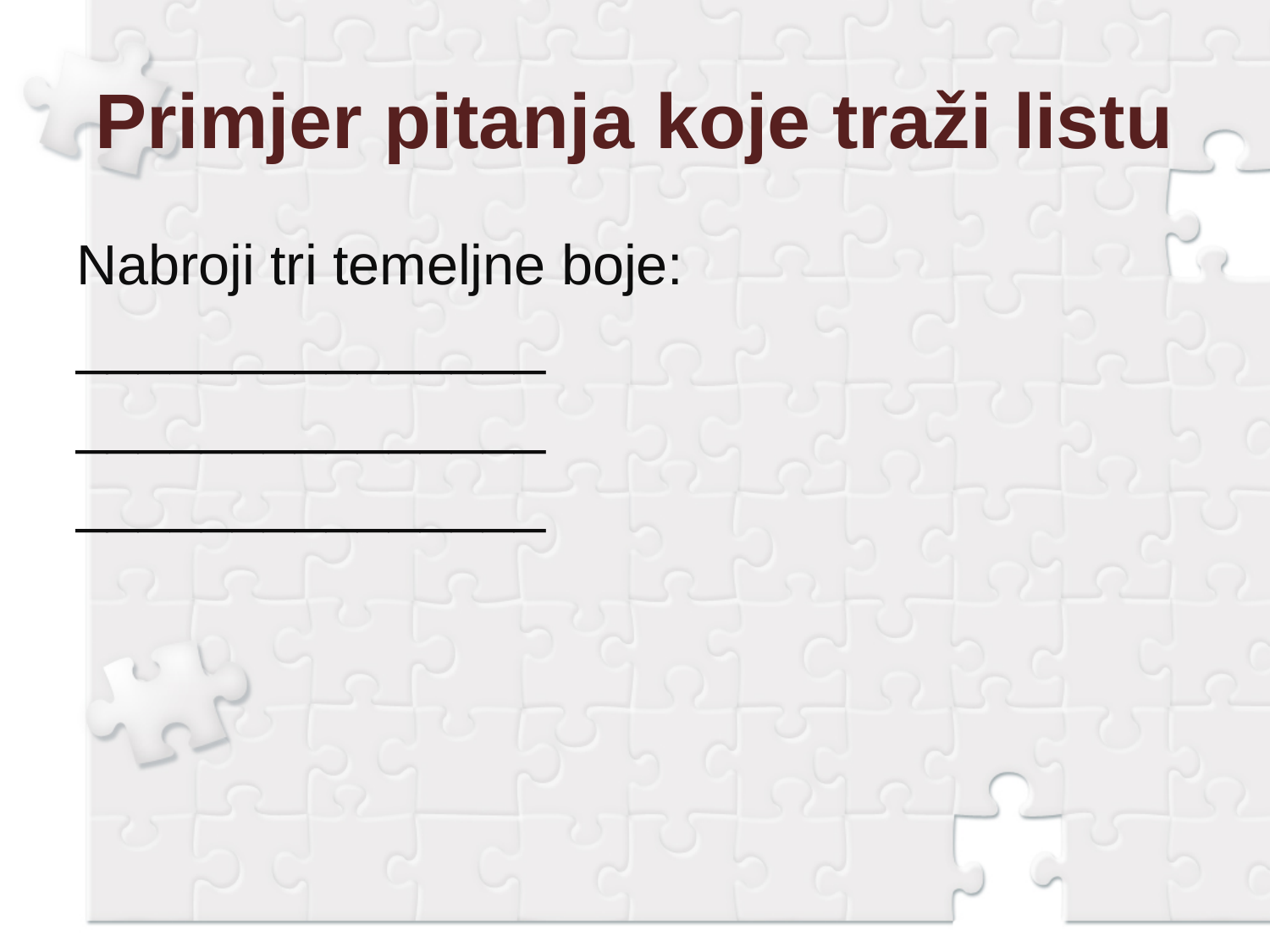

# Primjer pitanja koje traži listu
Nabroji tri temeljne boje:
_______________
_______________
_______________